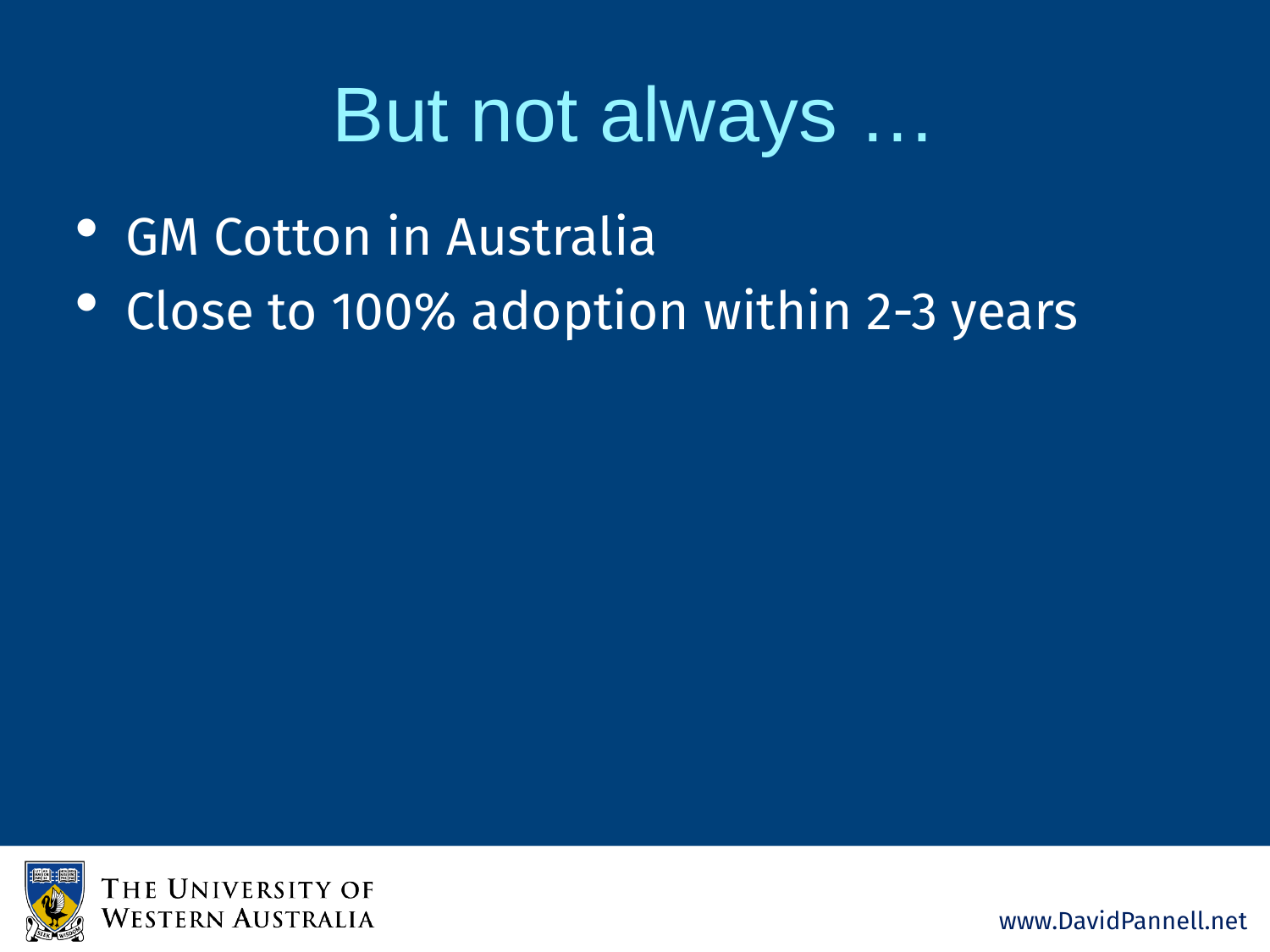

# But not always …
GM Cotton in Australia
Close to 100% adoption within 2-3 years